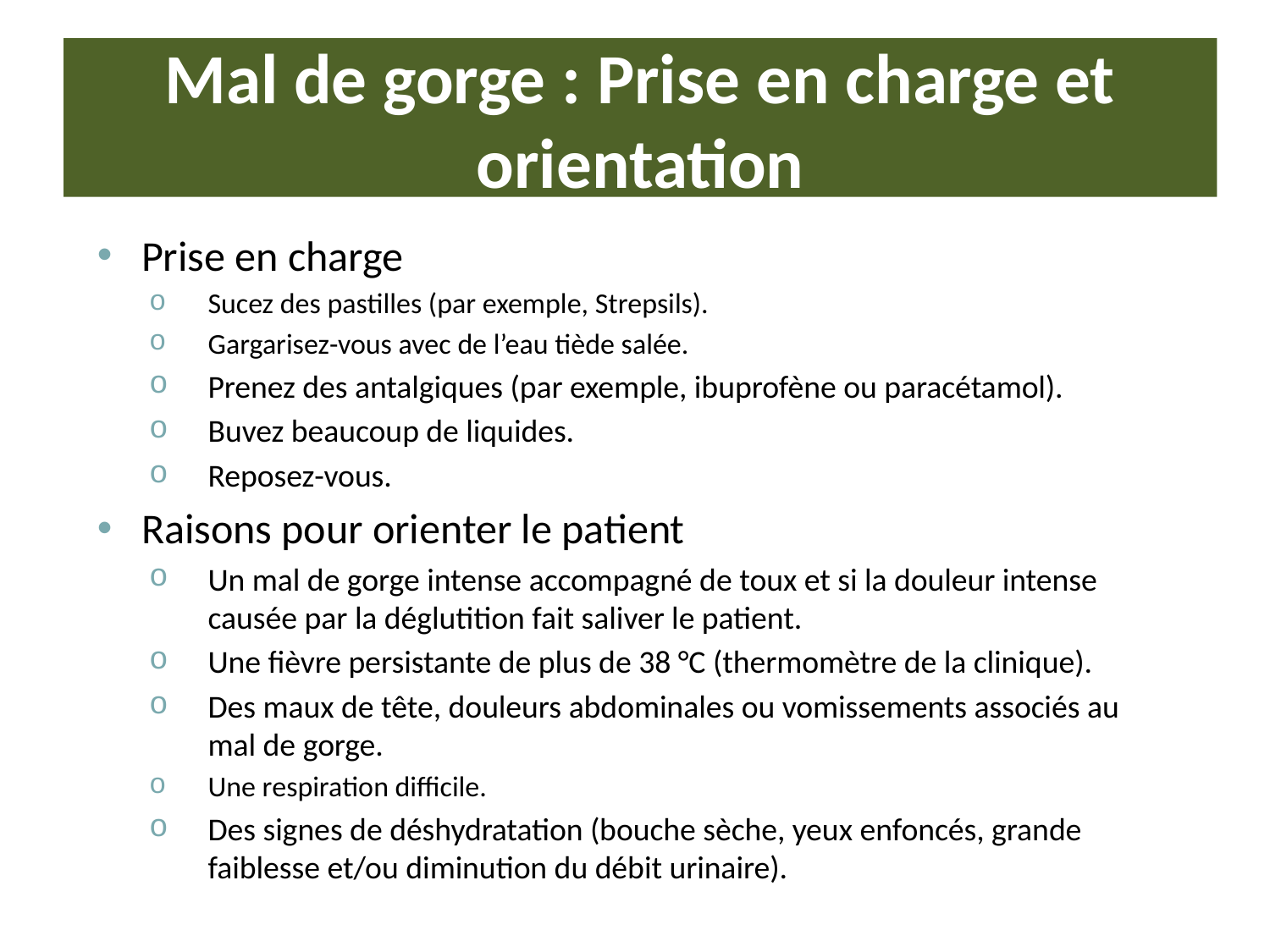

# Mal de gorge : Prise en charge et orientation
Prise en charge
Sucez des pastilles (par exemple, Strepsils).
Gargarisez-vous avec de l’eau tiède salée.
Prenez des antalgiques (par exemple, ibuprofène ou paracétamol).
Buvez beaucoup de liquides.
Reposez-vous.
Raisons pour orienter le patient
Un mal de gorge intense accompagné de toux et si la douleur intense causée par la déglutition fait saliver le patient.
Une fièvre persistante de plus de 38 °C (thermomètre de la clinique).
Des maux de tête, douleurs abdominales ou vomissements associés au mal de gorge.
Une respiration difficile.
Des signes de déshydratation (bouche sèche, yeux enfoncés, grande faiblesse et/ou diminution du débit urinaire).